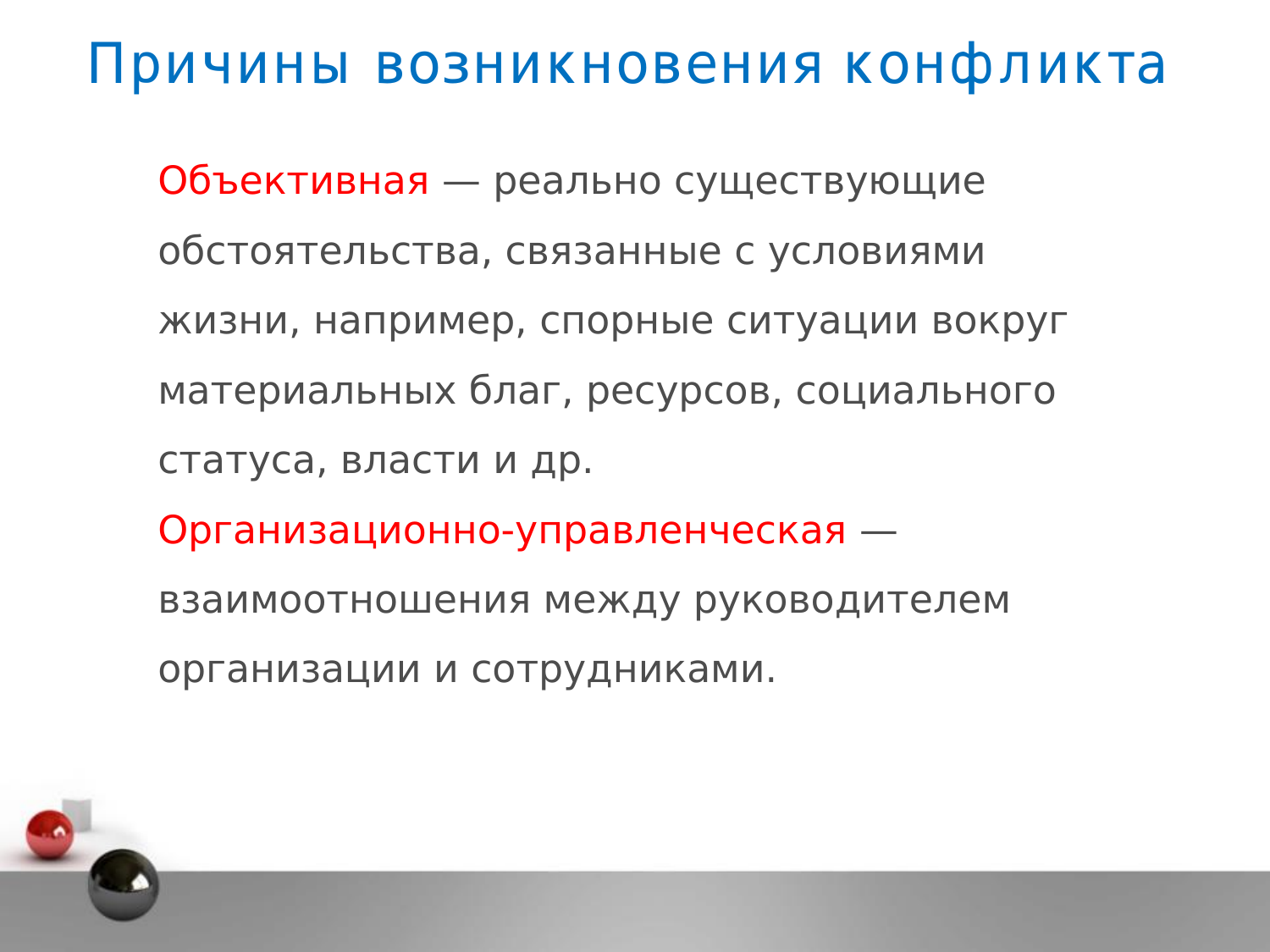

# Причины возникновения конфликта
Объективная — реально существующие обстоятельства, связанные с условиями жизни, например, спорные ситуации вокруг материальных благ, ресурсов, социального статуса, власти и др.
Организационно-управленческая — взаимоотношения между руководителем организации и сотрудниками.